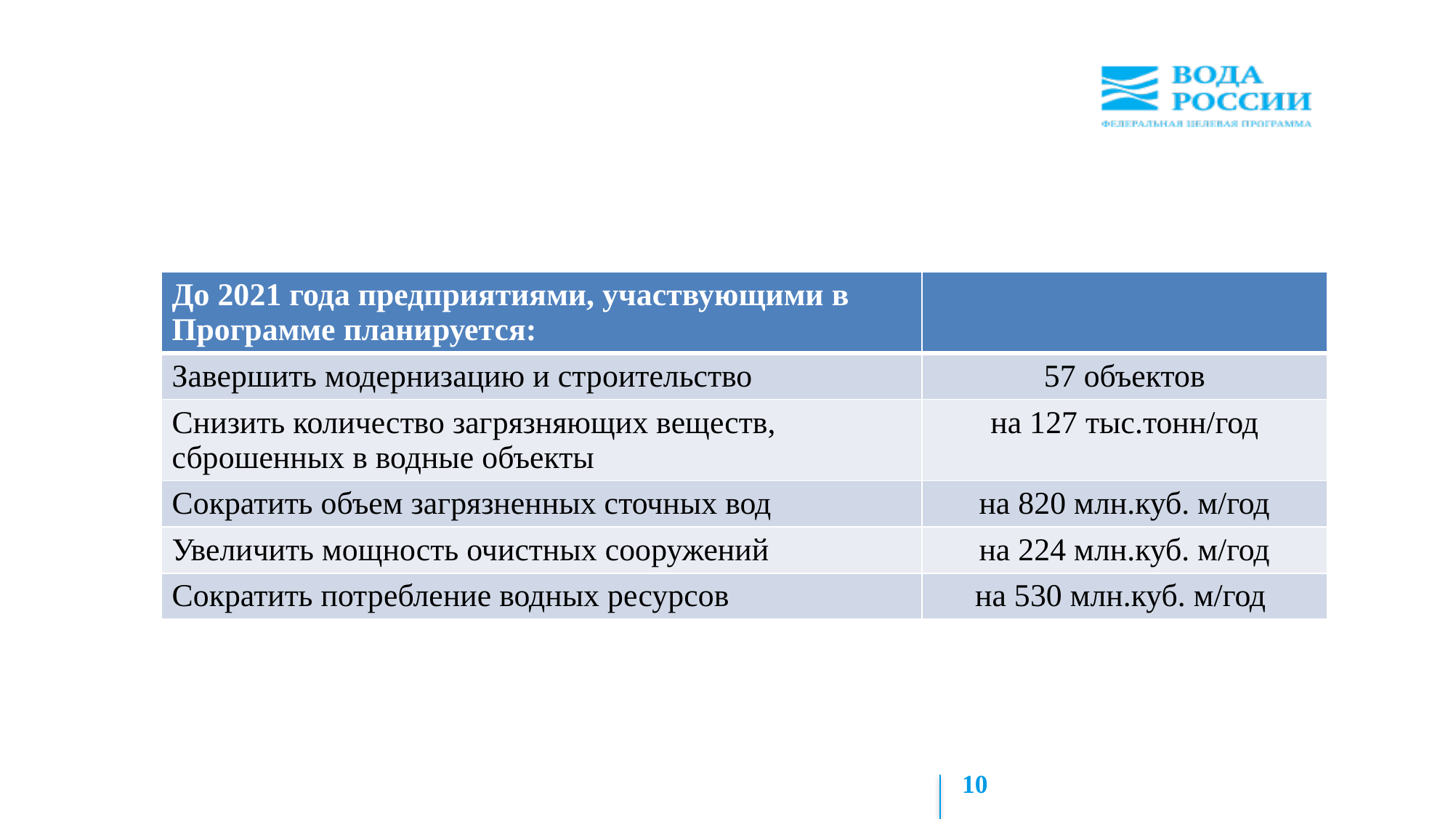

| До 2021 года предприятиями, участвующими в Программе планируется: |  |
| --- | --- |
| Завершить модернизацию и строительство | 57 объектов |
| Снизить количество загрязняющих веществ, сброшенных в водные объекты | на 127 тыс.тонн/год |
| Сократить объем загрязненных сточных вод | на 820 млн.куб. м/год |
| Увеличить мощность очистных сооружений | на 224 млн.куб. м/год |
| Сократить потребление водных ресурсов | на 530 млн.куб. м/год |
10